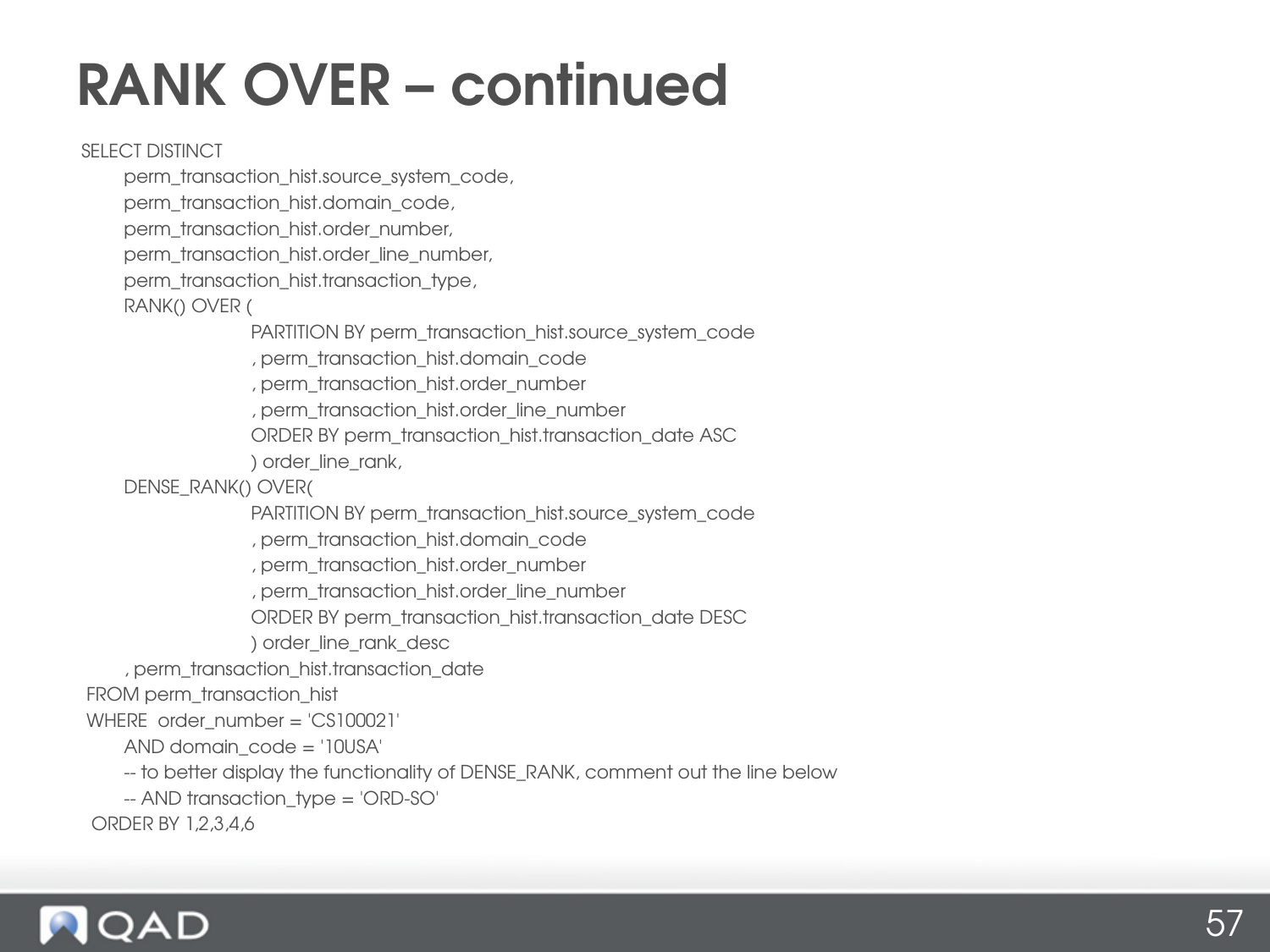

# RANK OVER – continued
 SELECT DISTINCT
    	perm_transaction_hist.source_system_code,
    	perm_transaction_hist.domain_code,
    	perm_transaction_hist.order_number,
    	perm_transaction_hist.order_line_number,
    	perm_transaction_hist.transaction_type,
    	RANK() OVER (
    		PARTITION BY perm_transaction_hist.source_system_code
    		, perm_transaction_hist.domain_code
    		, perm_transaction_hist.order_number
    		, perm_transaction_hist.order_line_number
    		ORDER BY perm_transaction_hist.transaction_date ASC
    		) order_line_rank,
    	DENSE_RANK() OVER(
    		PARTITION BY perm_transaction_hist.source_system_code
    		, perm_transaction_hist.domain_code
    		, perm_transaction_hist.order_number
    		, perm_transaction_hist.order_line_number
    		ORDER BY perm_transaction_hist.transaction_date DESC
    		) order_line_rank_desc
   	, perm_transaction_hist.transaction_date
  FROM perm_transaction_hist
  WHERE  order_number = 'CS100021'
  	AND domain_code = '10USA'
  	-- to better display the functionality of DENSE_RANK, comment out the line below
  	-- AND transaction_type = 'ORD-SO'
   ORDER BY 1,2,3,4,6
57